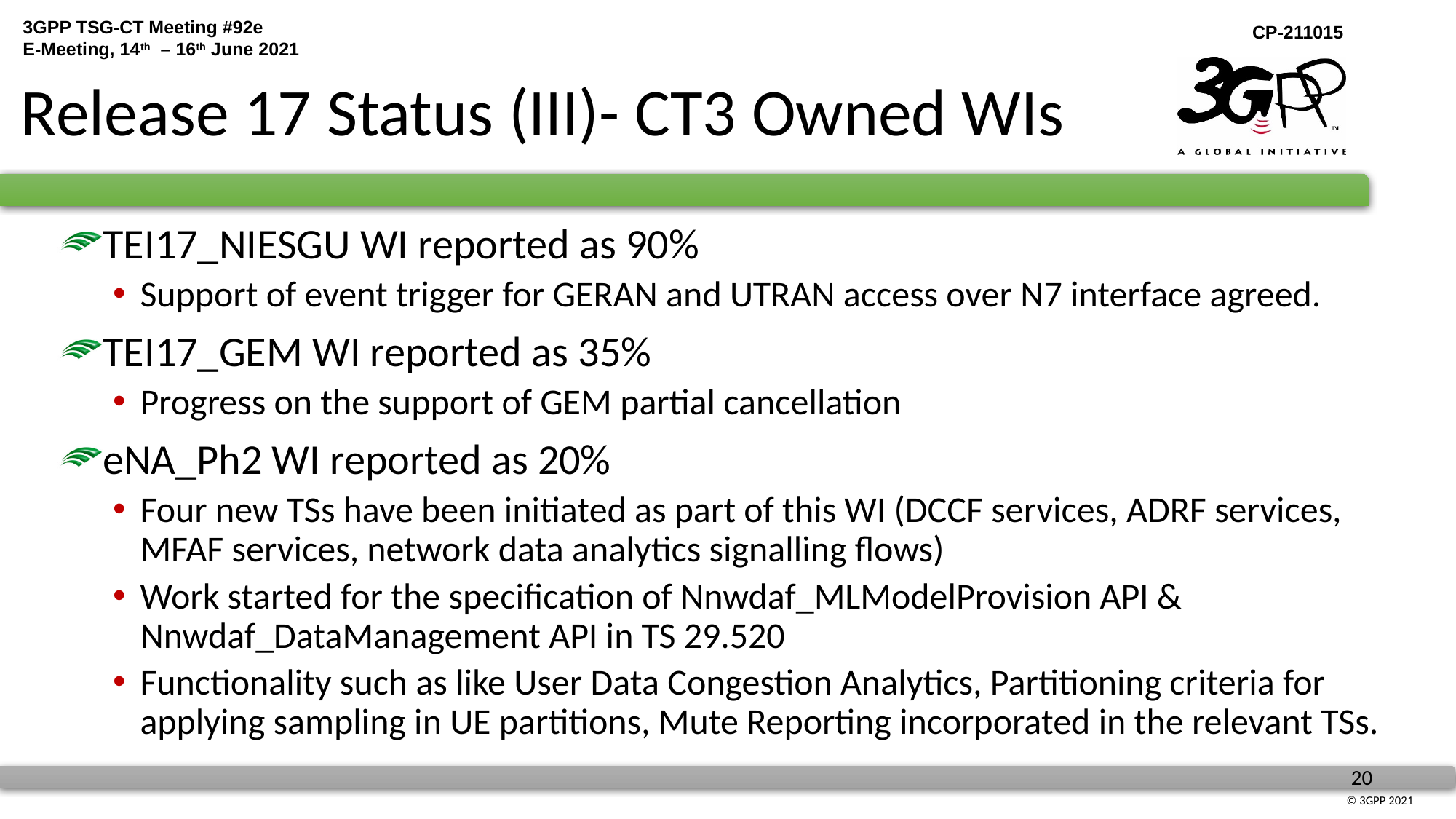

# Release 17 Status (III)- CT3 Owned WIs
TEI17_NIESGU WI reported as 90%
Support of event trigger for GERAN and UTRAN access over N7 interface agreed.
TEI17_GEM WI reported as 35%
Progress on the support of GEM partial cancellation
eNA_Ph2 WI reported as 20%
Four new TSs have been initiated as part of this WI (DCCF services, ADRF services, MFAF services, network data analytics signalling flows)
Work started for the specification of Nnwdaf_MLModelProvision API & Nnwdaf_DataManagement API in TS 29.520
Functionality such as like User Data Congestion Analytics, Partitioning criteria for applying sampling in UE partitions, Mute Reporting incorporated in the relevant TSs.